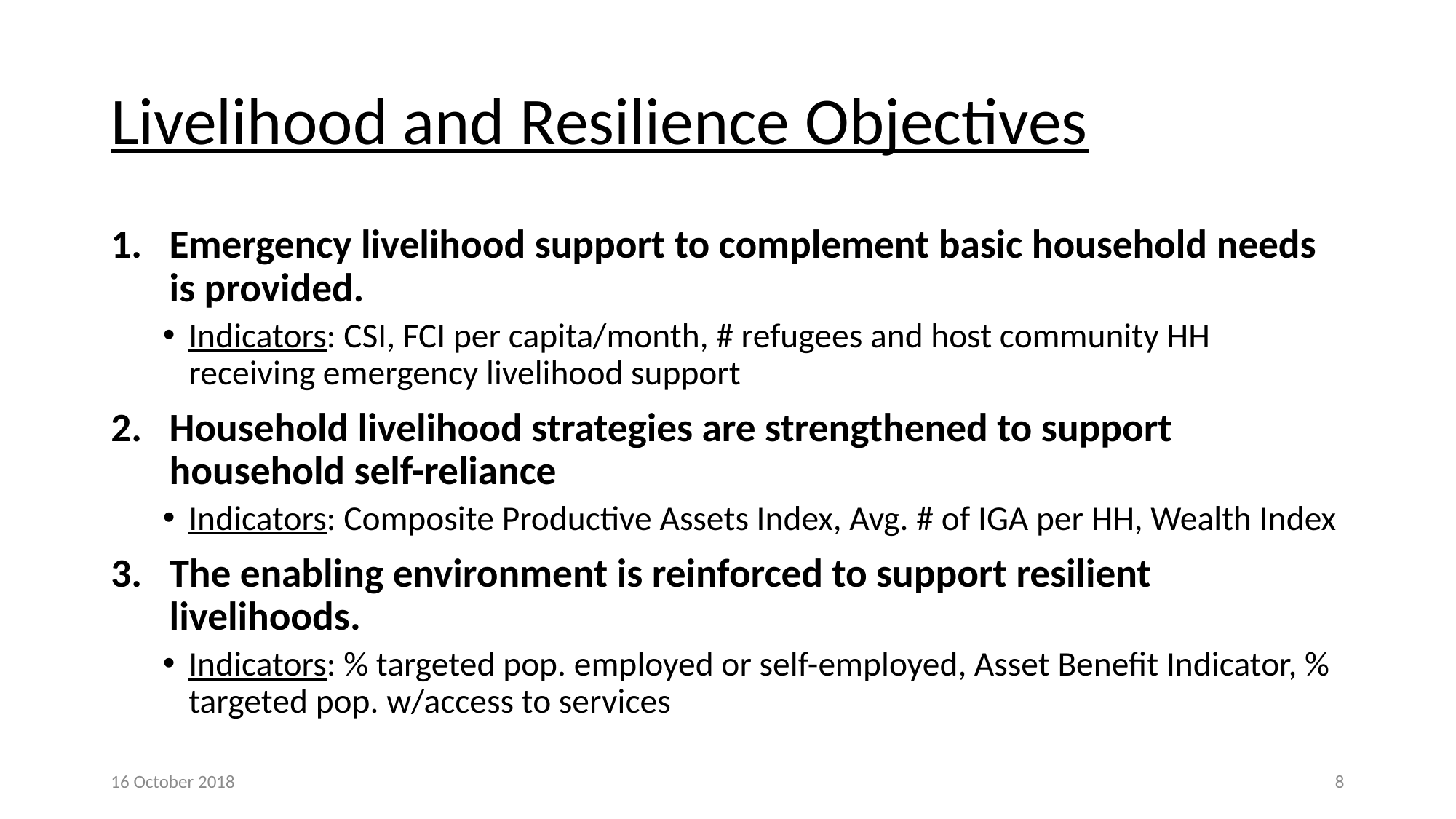

# Livelihood and Resilience Objectives
Emergency livelihood support to complement basic household needs is provided.
Indicators: CSI, FCI per capita/month, # refugees and host community HH receiving emergency livelihood support
Household livelihood strategies are strengthened to support household self-reliance
Indicators: Composite Productive Assets Index, Avg. # of IGA per HH, Wealth Index
The enabling environment is reinforced to support resilient livelihoods.
Indicators: % targeted pop. employed or self-employed, Asset Benefit Indicator, % targeted pop. w/access to services

16 October 2018
8